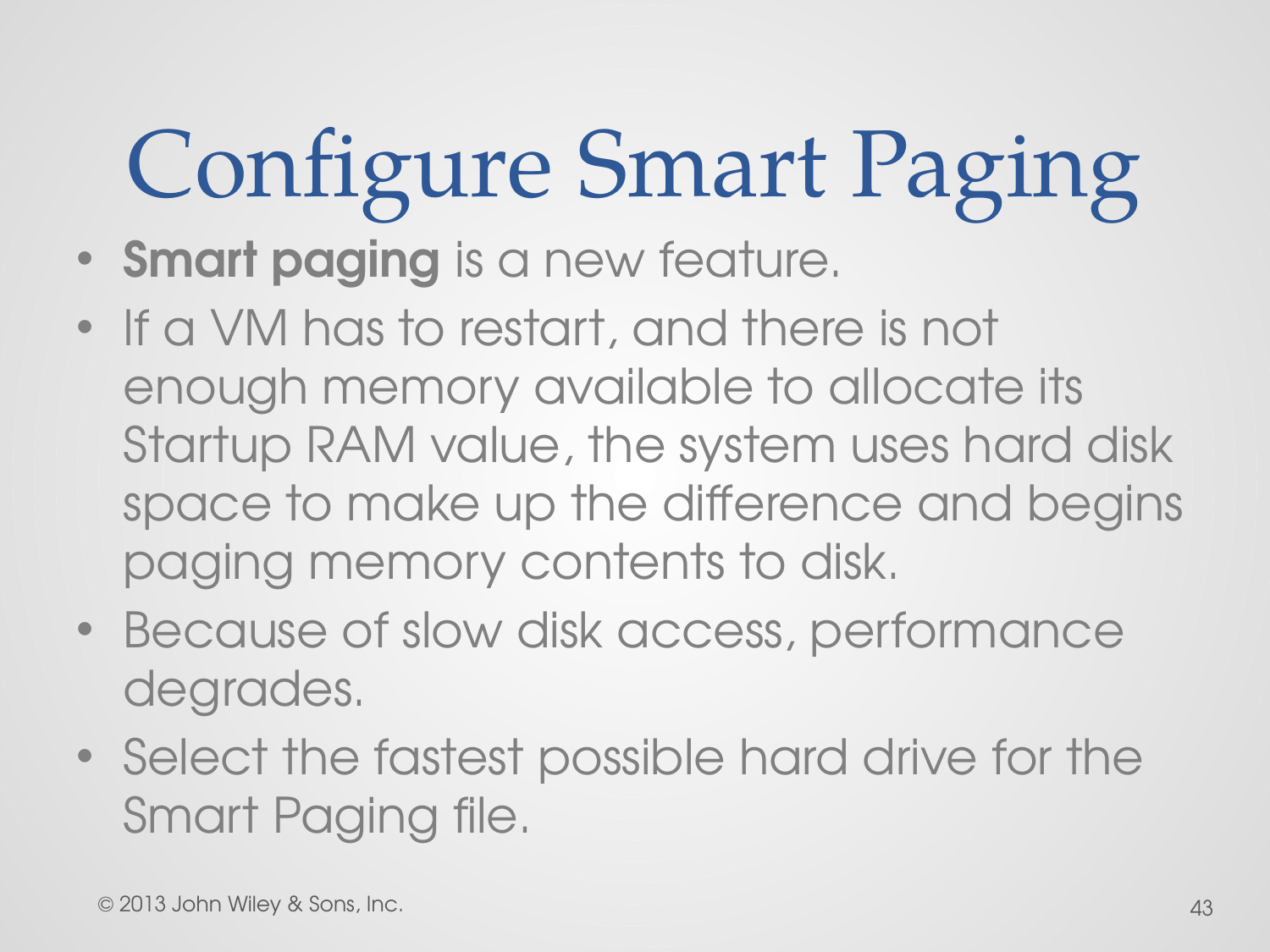

# Configure Smart Paging
Smart paging is a new feature.
If a VM has to restart, and there is not enough memory available to allocate its Startup RAM value, the system uses hard disk space to make up the difference and begins paging memory contents to disk.
Because of slow disk access, performance degrades.
Select the fastest possible hard drive for the Smart Paging file.

© 2013 John Wiley & Sons, Inc.
43